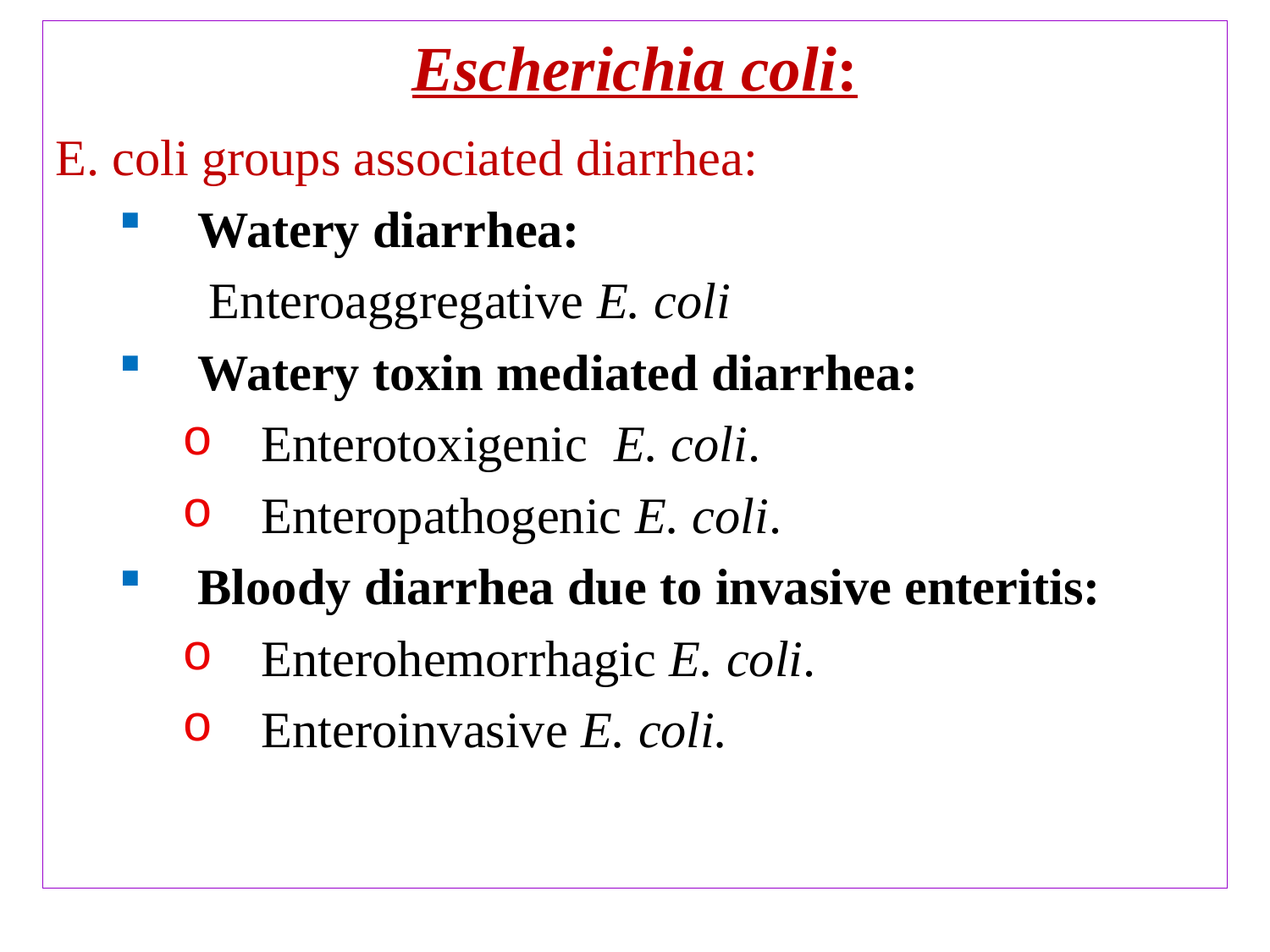

Escherichia coli:
E. coli groups associated diarrhea:
Watery diarrhea:
       Enteroaggregative E. coli
Watery toxin mediated diarrhea:
Enterotoxigenic  E. coli.
Enteropathogenic E. coli.
Bloody diarrhea due to invasive enteritis:
Enterohemorrhagic E. coli.
Enteroinvasive E. coli.